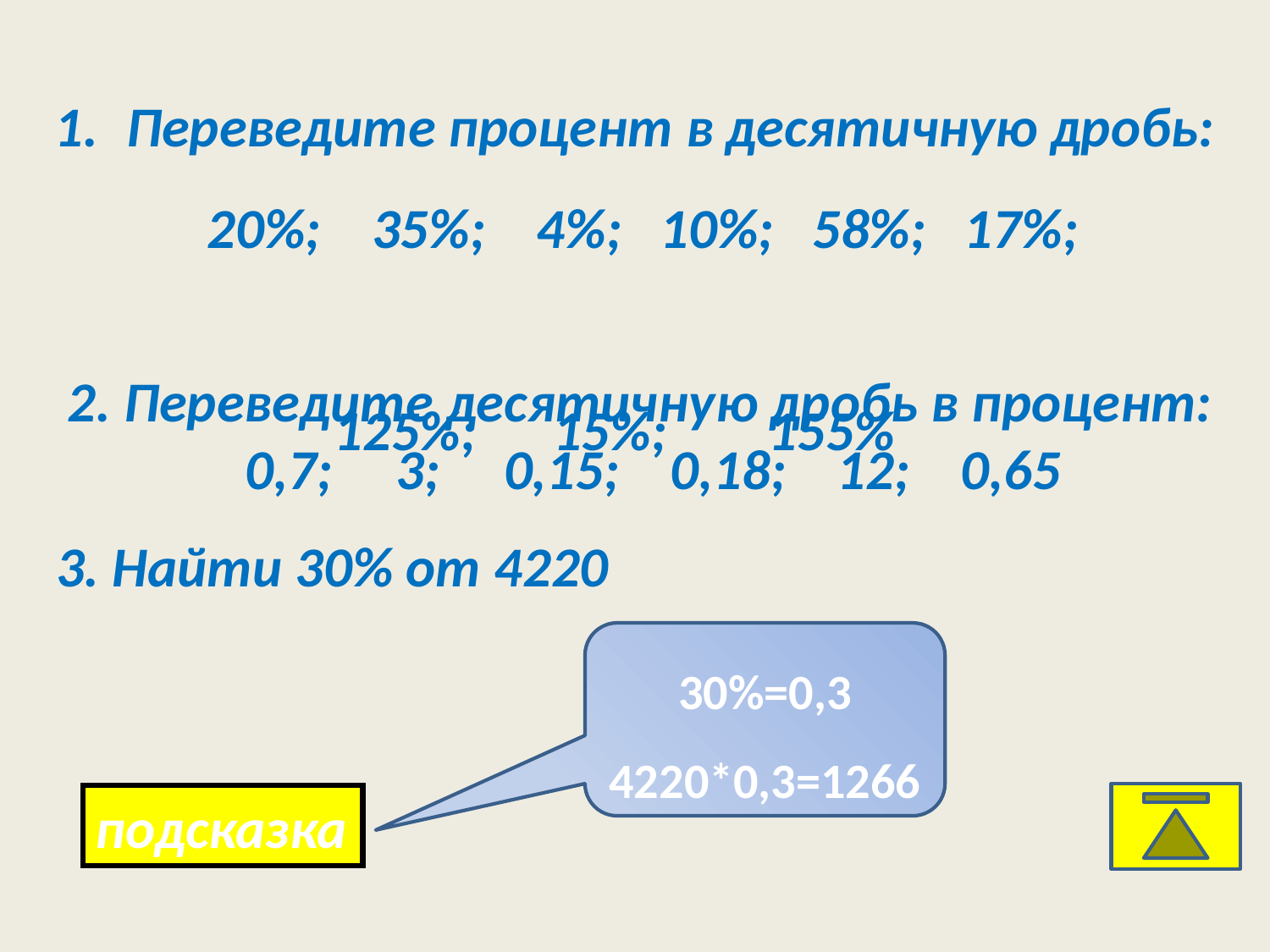

Переведите процент в десятичную дробь:
            20%;    35%;    4%;   10%;   58%;   17%;
                      125%;      15%;        155%

 2. Переведите десятичную дробь в процент:
               0,7;     3;     0,15;    0,18;    12;    0,65
3. Найти 30% от 4220
30%=0,3
4220*0,3=1266

подсказка